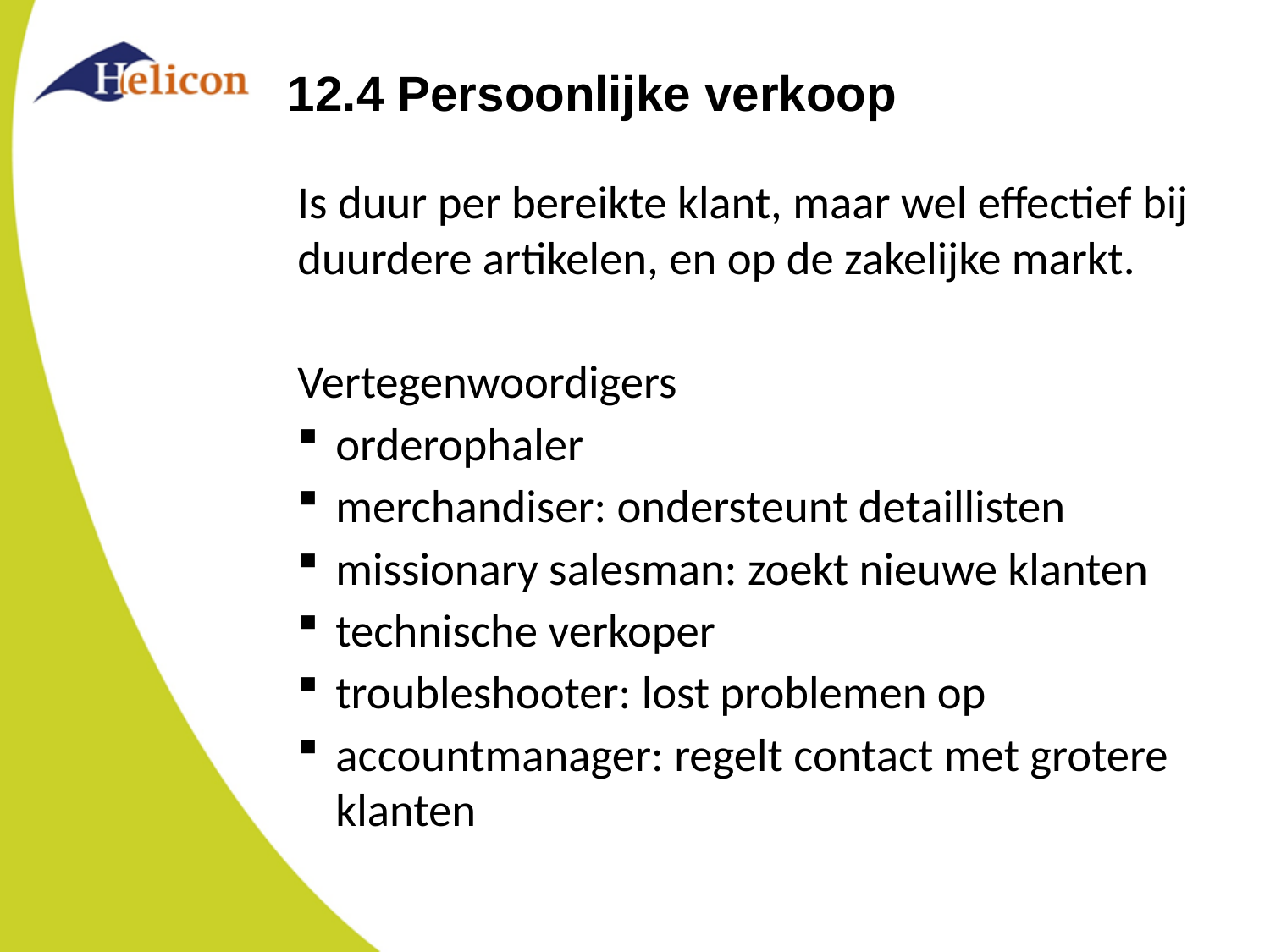

# 12.4 Persoonlijke verkoop
Is duur per bereikte klant, maar wel effectief bij duurdere artikelen, en op de zakelijke markt.

Vertegenwoordigers
orderophaler
merchandiser: ondersteunt detaillisten
missionary salesman: zoekt nieuwe klanten
technische verkoper
troubleshooter: lost problemen op
accountmanager: regelt contact met grotere klanten